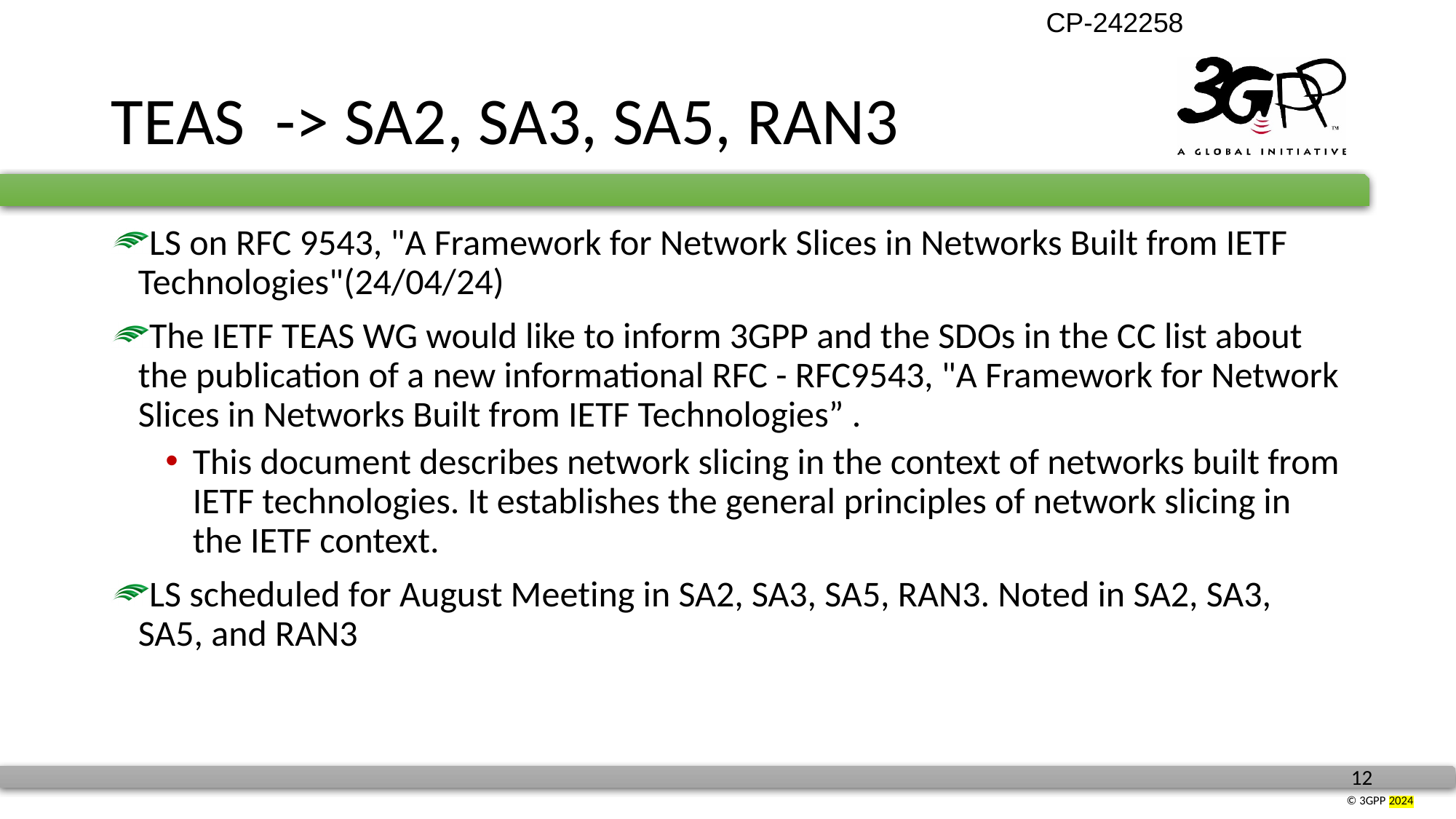

# TEAS  -> SA2, SA3, SA5, RAN3
LS on RFC 9543, "A Framework for Network Slices in Networks Built from IETF Technologies"(24/04/24)
The IETF TEAS WG would like to inform 3GPP and the SDOs in the CC list about the publication of a new informational RFC - RFC9543, "A Framework for Network Slices in Networks Built from IETF Technologies” .
This document describes network slicing in the context of networks built from IETF technologies. It establishes the general principles of network slicing in the IETF context.
LS scheduled for August Meeting in SA2, SA3, SA5, RAN3. Noted in SA2, SA3, SA5, and RAN3